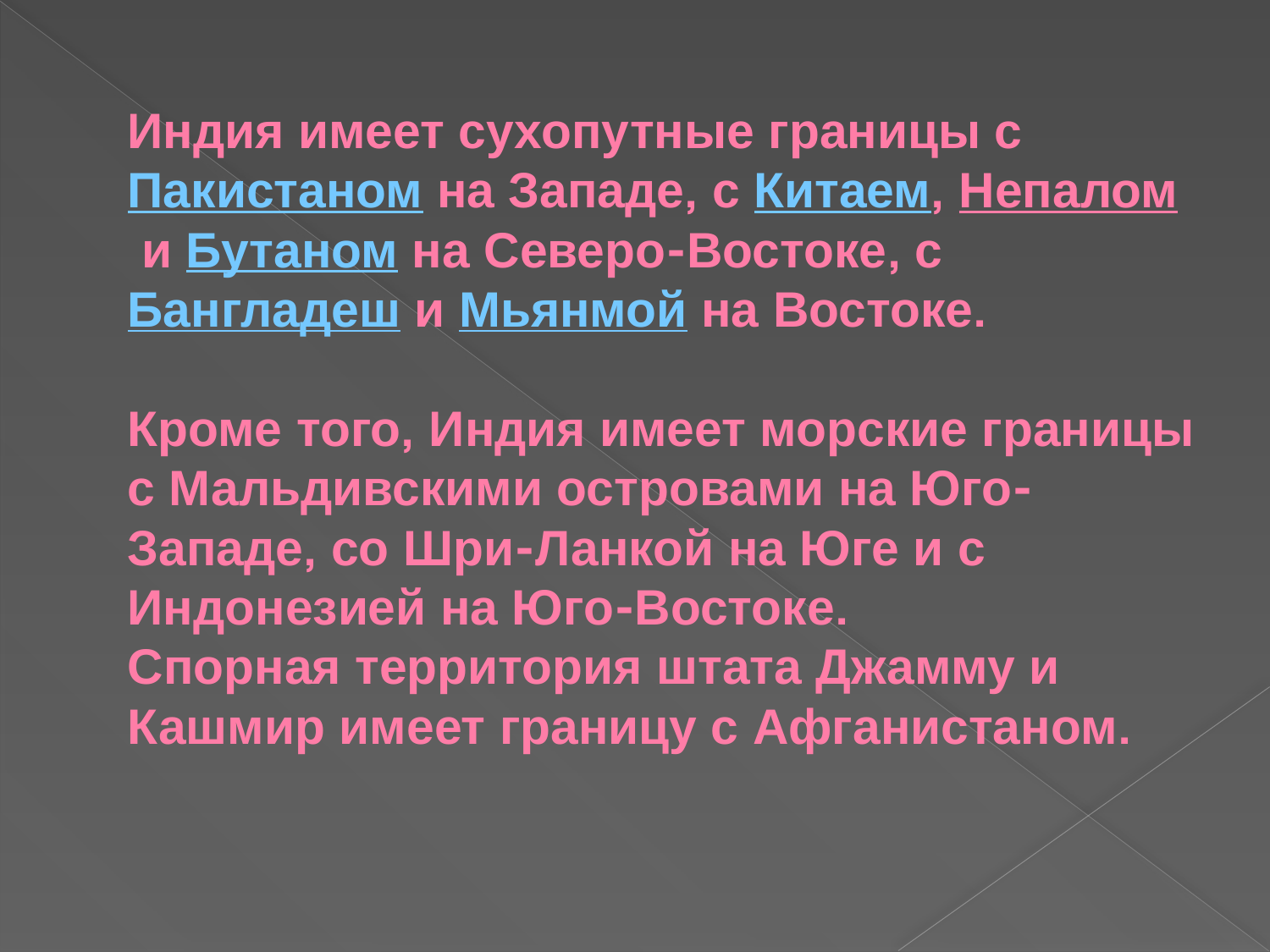

# Индия имеет сухопутные границы с Пакистаном на Западе, с Китаем, Непалом и Бутаном на Северо-Востоке, с Бангладеш и Мьянмой на Востоке. Кроме того, Индия имеет морские границы с Мальдивскими островами на Юго-Западе, со Шри-Ланкой на Юге и с Индонезией на Юго-Востоке. Спорная территория штата Джамму и Кашмир имеет границу с Афганистаном.